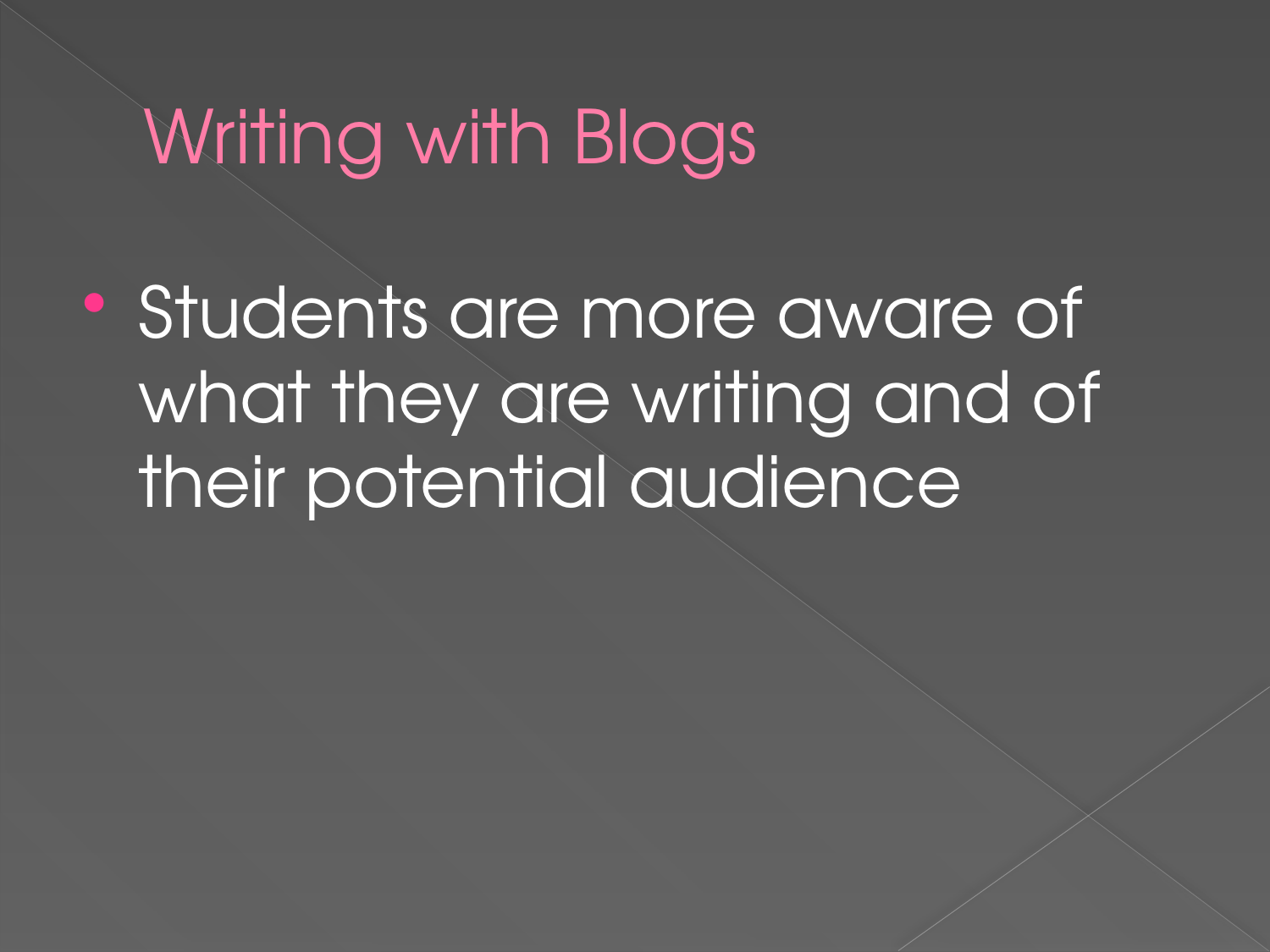

# Writing with Blogs
Students are more aware of what they are writing and of their potential audience